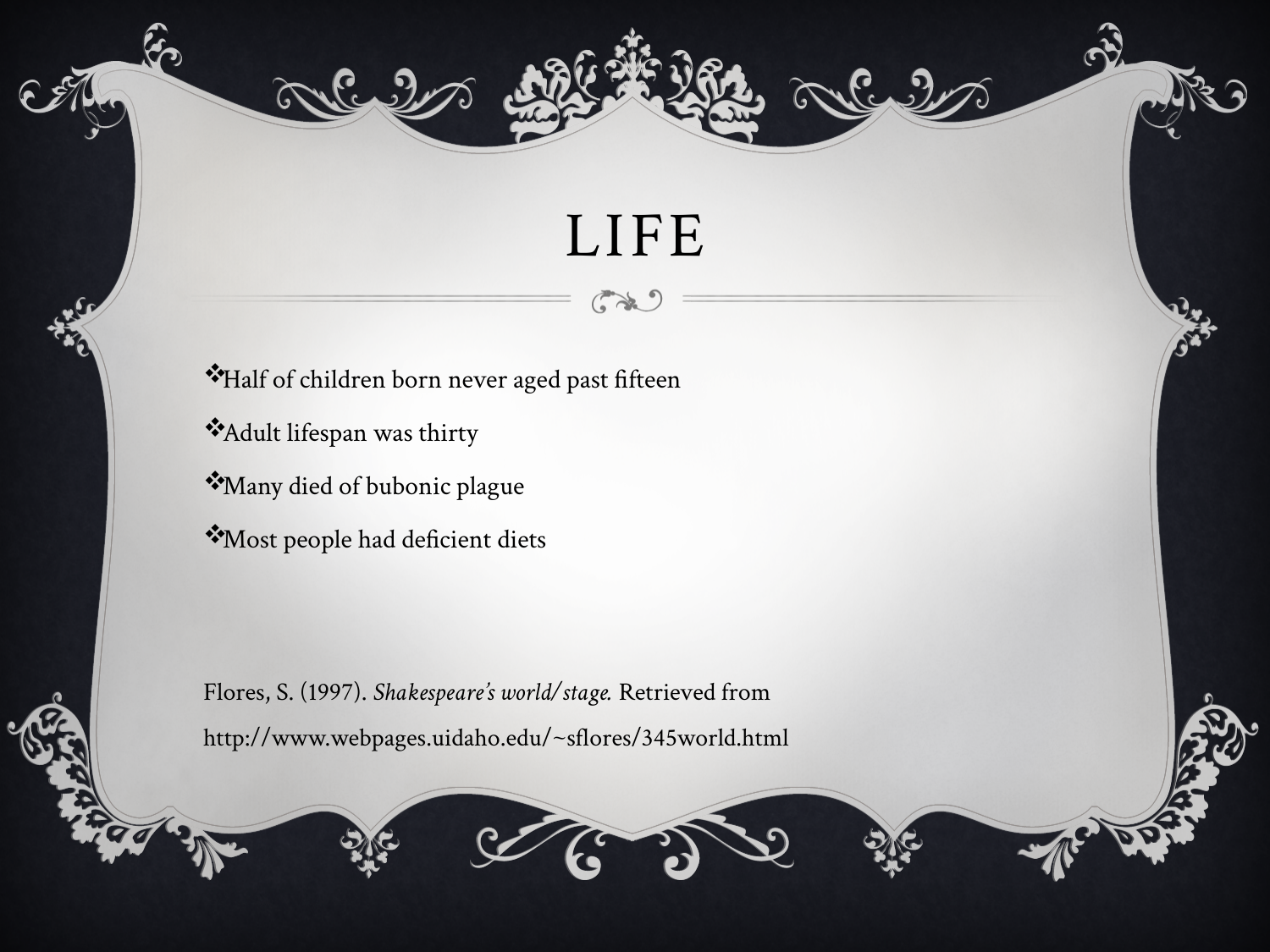

# Life
Half of children born never aged past fifteen
Adult lifespan was thirty
Many died of bubonic plague
Most people had deficient diets

Flores, S. (1997). Shakespeare’s world/stage. Retrieved from http://www.webpages.uidaho.edu/~sflores/345world.html